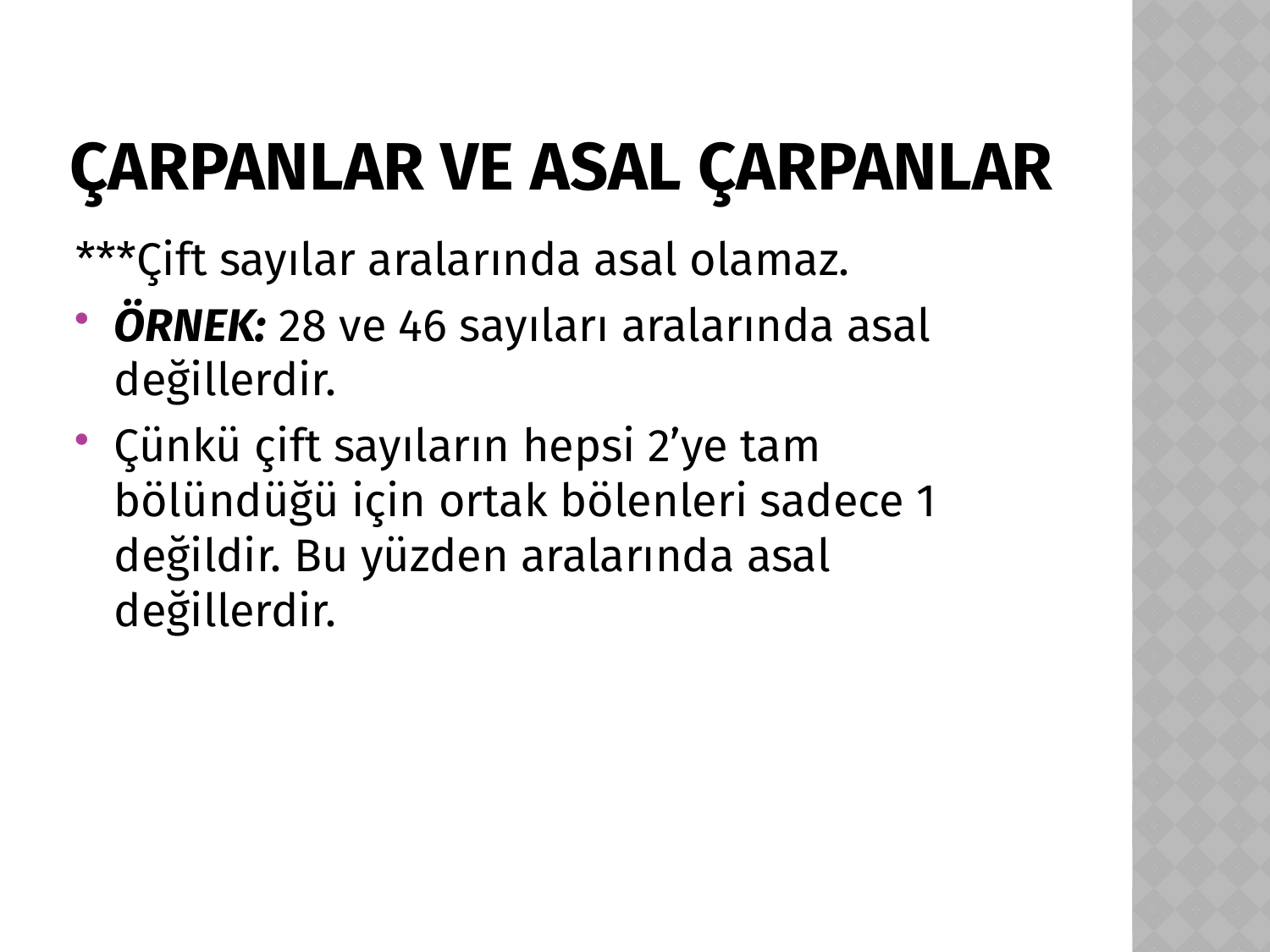

# Çarpanlar ve asal çarpanlar
***Çift sayılar aralarında asal olamaz.
ÖRNEK: 28 ve 46 sayıları aralarında asal değillerdir.
Çünkü çift sayıların hepsi 2’ye tam bölündüğü için ortak bölenleri sadece 1 değildir. Bu yüzden aralarında asal değillerdir.